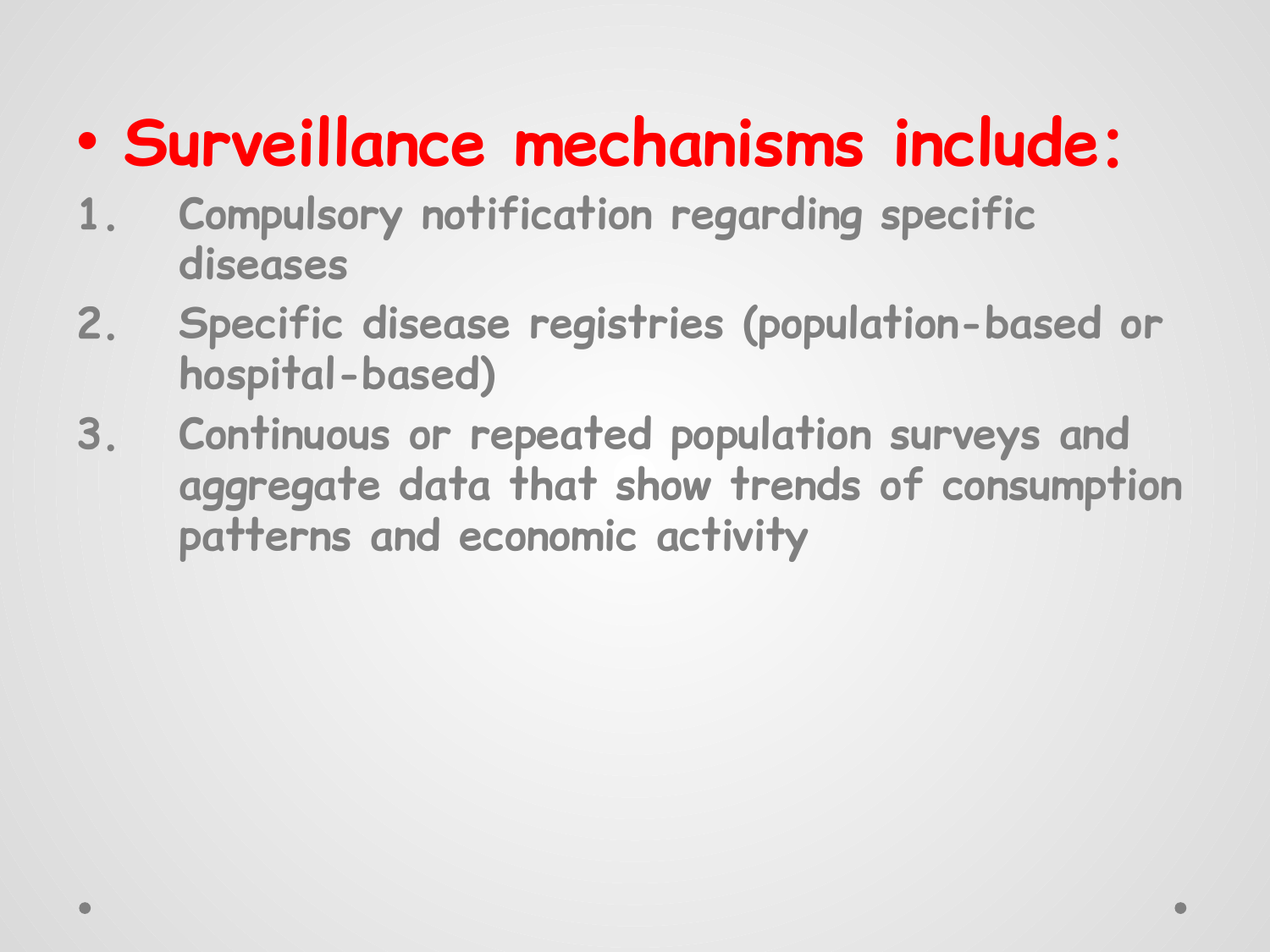

Surveillance mechanisms include:
Compulsory notification regarding specific diseases
Specific disease registries (population-based or hospital-based)
Continuous or repeated population surveys and aggregate data that show trends of consumption patterns and economic activity